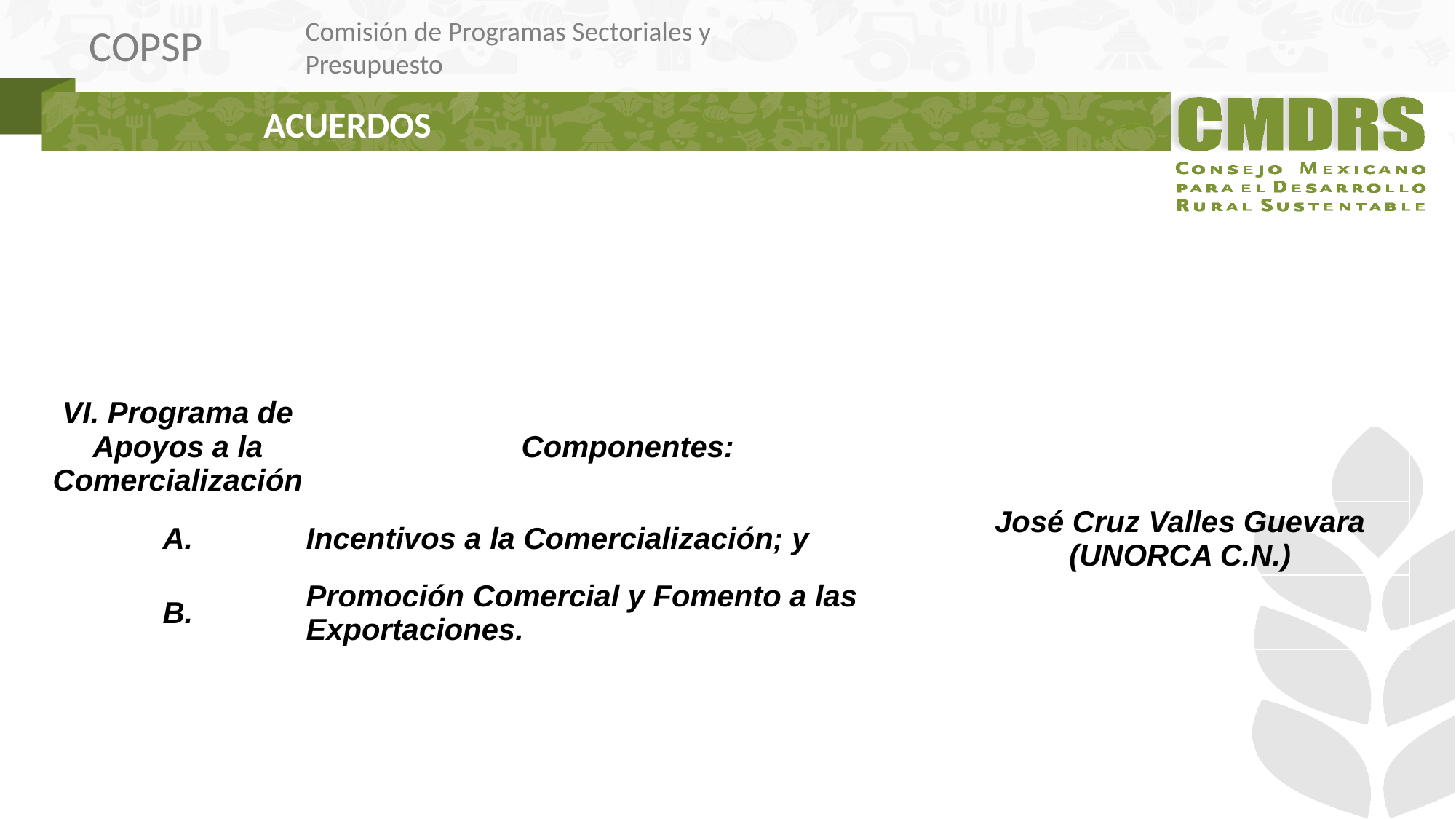

ACUERDOS

| VI. Programa de Apoyos a la Comercialización | Componentes: |  |
| --- | --- | --- |
| A. | Incentivos a la Comercialización; y | José Cruz Valles Guevara (UNORCA C.N.) |
| B. | Promoción Comercial y Fomento a las Exportaciones. |  |